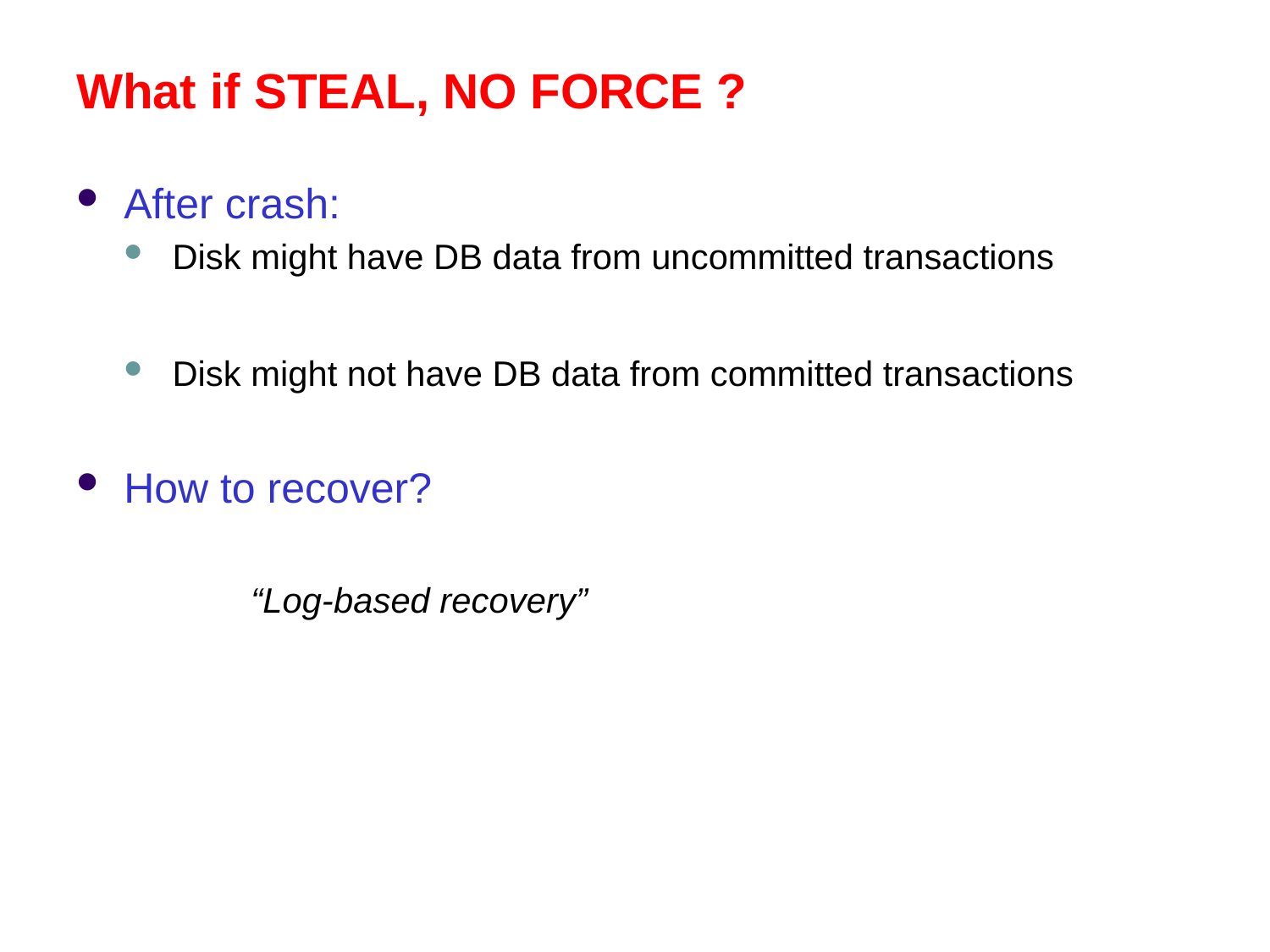

# What if STEAL, NO FORCE ?
After crash:
Disk might have DB data from uncommitted transactions

Disk might not have DB data from committed transactions

How to recover?

	“Log-based recovery”